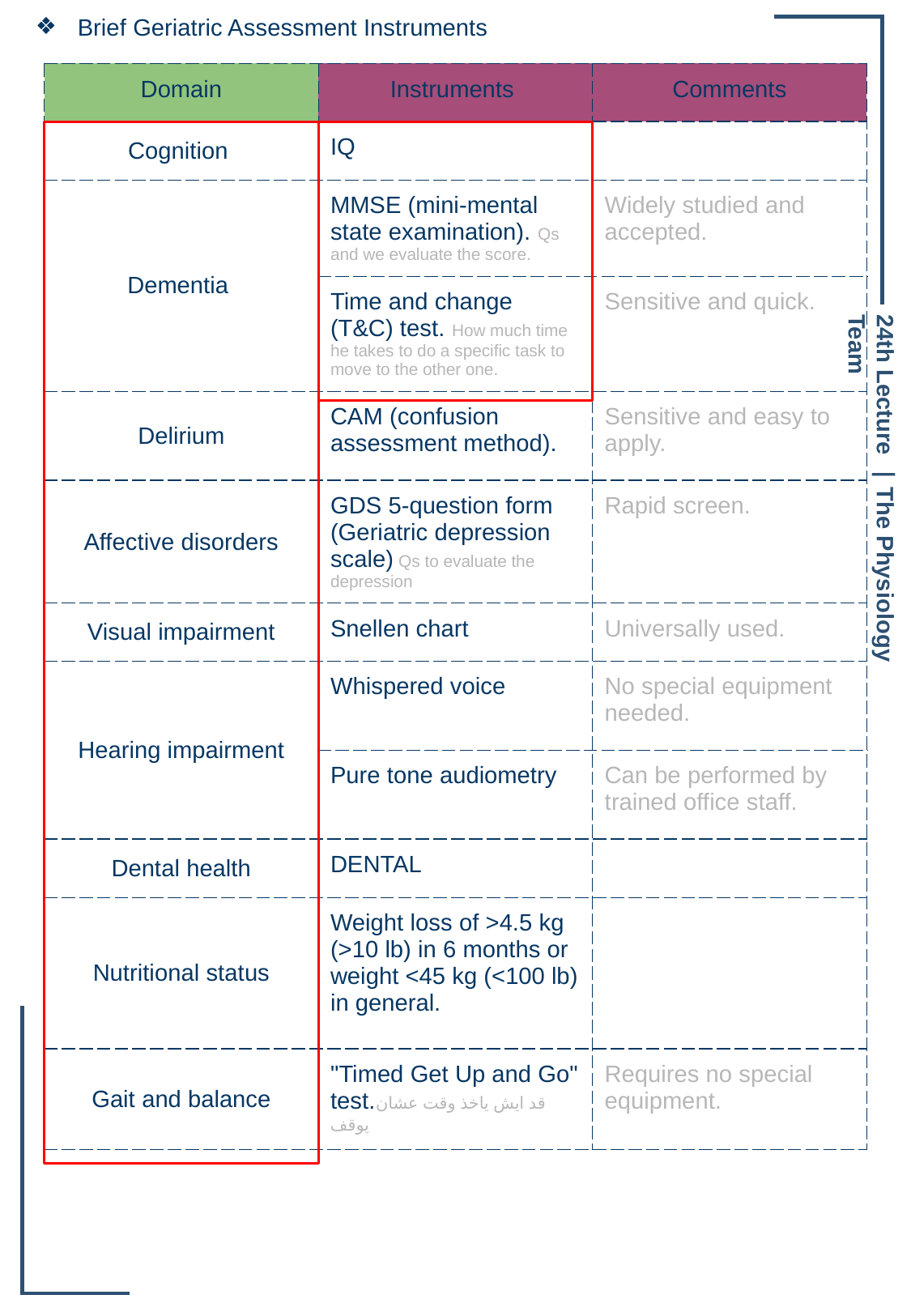

Brief Geriatric Assessment Instruments
Slide 36

| Domain | Instruments | Comments |
| --- | --- | --- |
| Cognition | IQ |  |
| Dementia | MMSE (mini-mental state examination). Qs and we evaluate the score. | Widely studied and accepted. |
|  | Time and change (T&C) test. How much time he takes to do a specific task to move to the other one. | Sensitive and quick. |
| Delirium | CAM (confusion assessment method). | Sensitive and easy to apply. |
| Affective disorders | GDS 5-question form (Geriatric depression scale) Qs to evaluate the depression | Rapid screen. |
| Visual impairment | Snellen chart | Universally used. |
| Hearing impairment | Whispered voice | No special equipment needed. |
|  | Pure tone audiometry | Can be performed by trained office staff. |
| Dental health | DENTAL |  |
| Nutritional status | Weight loss of >4.5 kg (>10 lb) in 6 months or weight <45 kg (<100 lb) in general. |  |
| Gait and balance | "Timed Get Up and Go" test.قد ايش ياخذ وقت عشان يوقف | Requires no special equipment. |

24th Lecture  ∣ The Physiology Team